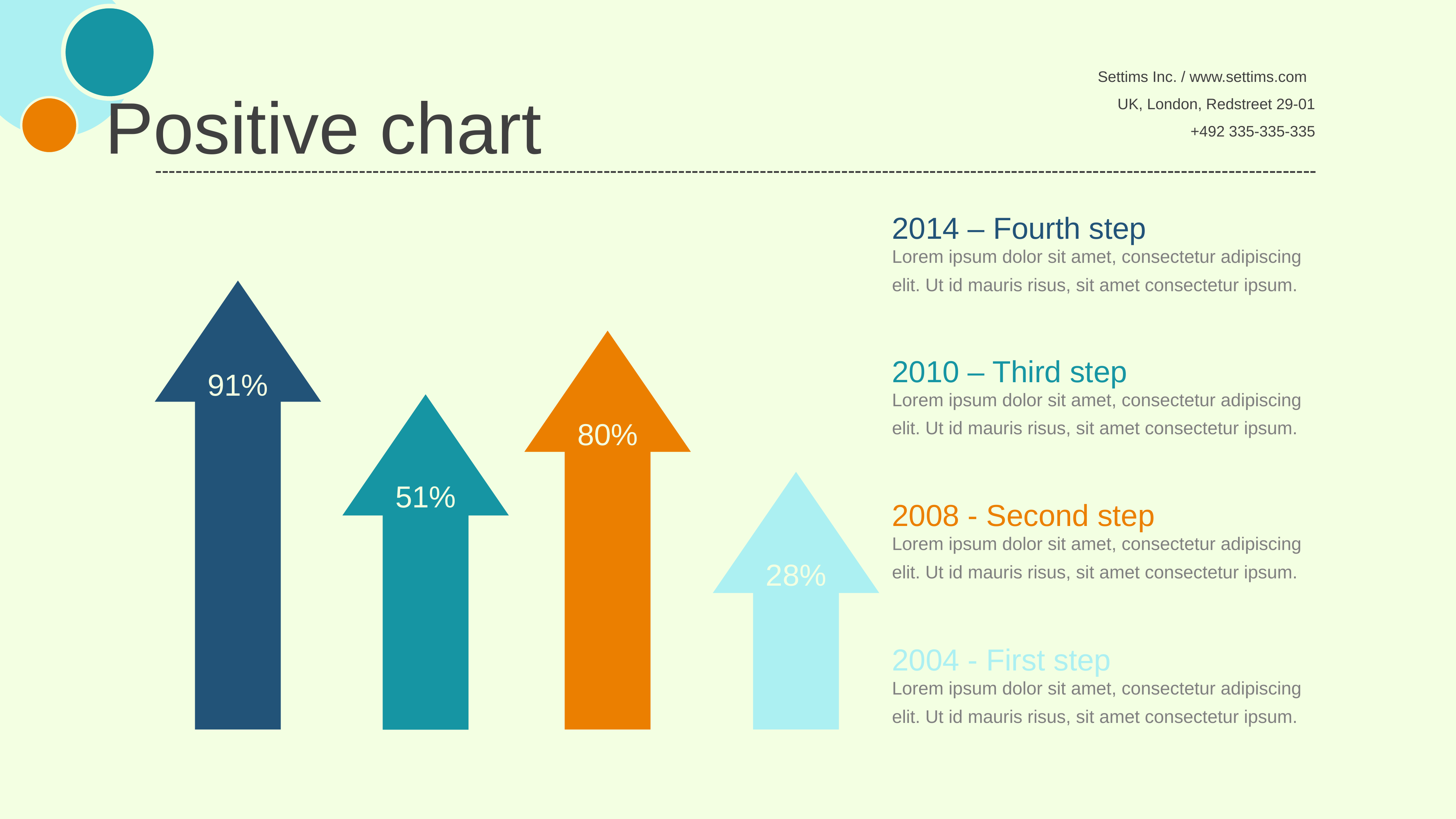

Settims Inc. / www.settims.com
UK, London, Redstreet 29-01
+492 335-335-335
Positive chart

2014 – Fourth step
Lorem ipsum dolor sit amet, consectetur adipiscing elit. Ut id mauris risus, sit amet consectetur ipsum.
2010 – Third step
91%
Lorem ipsum dolor sit amet, consectetur adipiscing elit. Ut id mauris risus, sit amet consectetur ipsum.
80%

51%
2008 - Second step

Lorem ipsum dolor sit amet, consectetur adipiscing elit. Ut id mauris risus, sit amet consectetur ipsum.
28%
2004 - First step
Lorem ipsum dolor sit amet, consectetur adipiscing elit. Ut id mauris risus, sit amet consectetur ipsum.